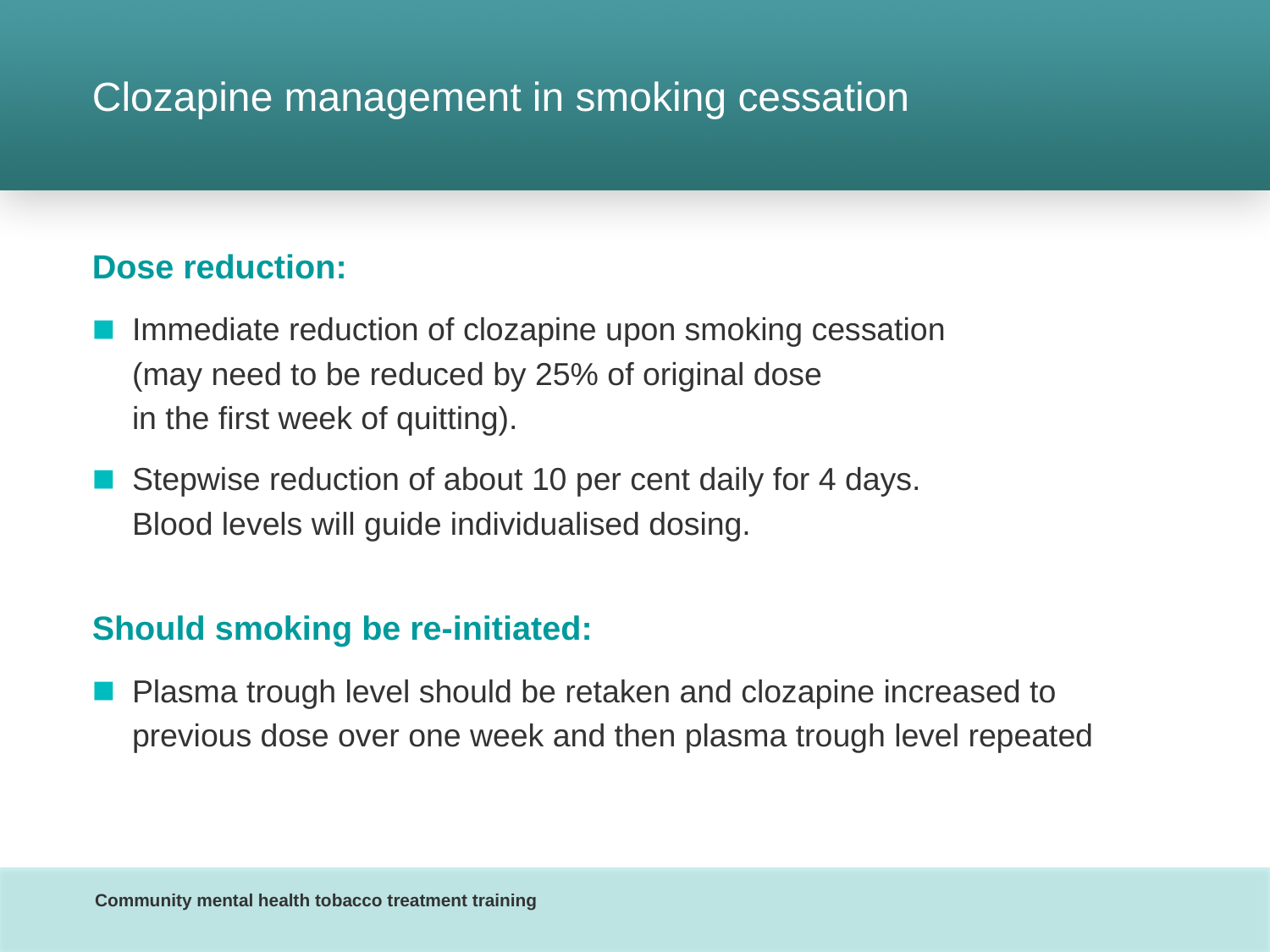

# Clozapine management in smoking cessation
Dose reduction:
Immediate reduction of clozapine upon smoking cessation
(may need to be reduced by 25% of original dose
in the first week of quitting).
Stepwise reduction of about 10 per cent daily for 4 days.
Blood levels will guide individualised dosing.
Should smoking be re-initiated:
Plasma trough level should be retaken and clozapine increased to previous dose over one week and then plasma trough level repeated
Community mental health tobacco treatment training